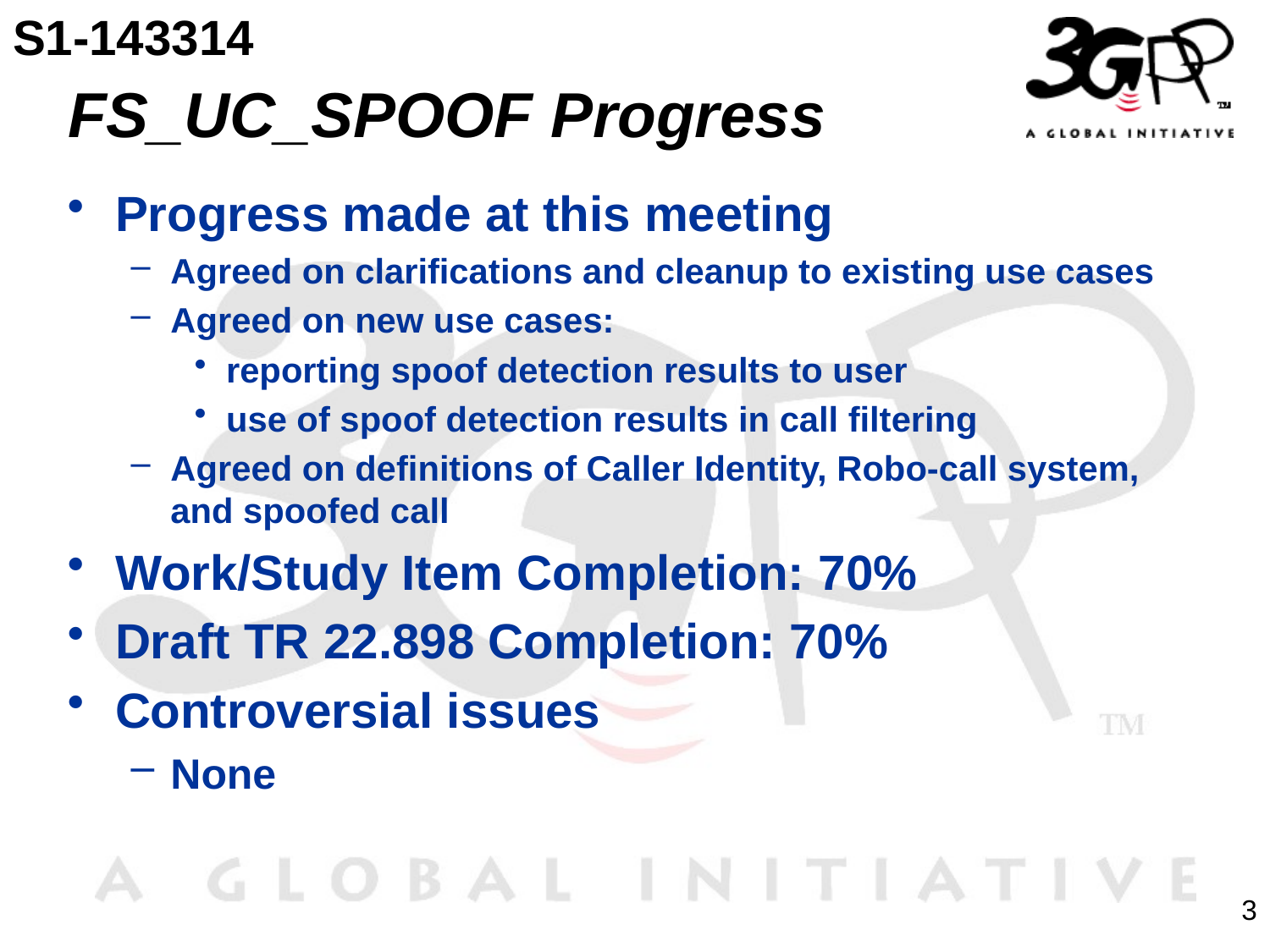

S1-143314
# FS_UC_SPOOF Progress
Progress made at this meeting
Agreed on clarifications and cleanup to existing use cases
Agreed on new use cases:
reporting spoof detection results to user
use of spoof detection results in call filtering
Agreed on definitions of Caller Identity, Robo-call system, and spoofed call
Work/Study Item Completion: 70%
Draft TR 22.898 Completion: 70%
Controversial issues
None
3